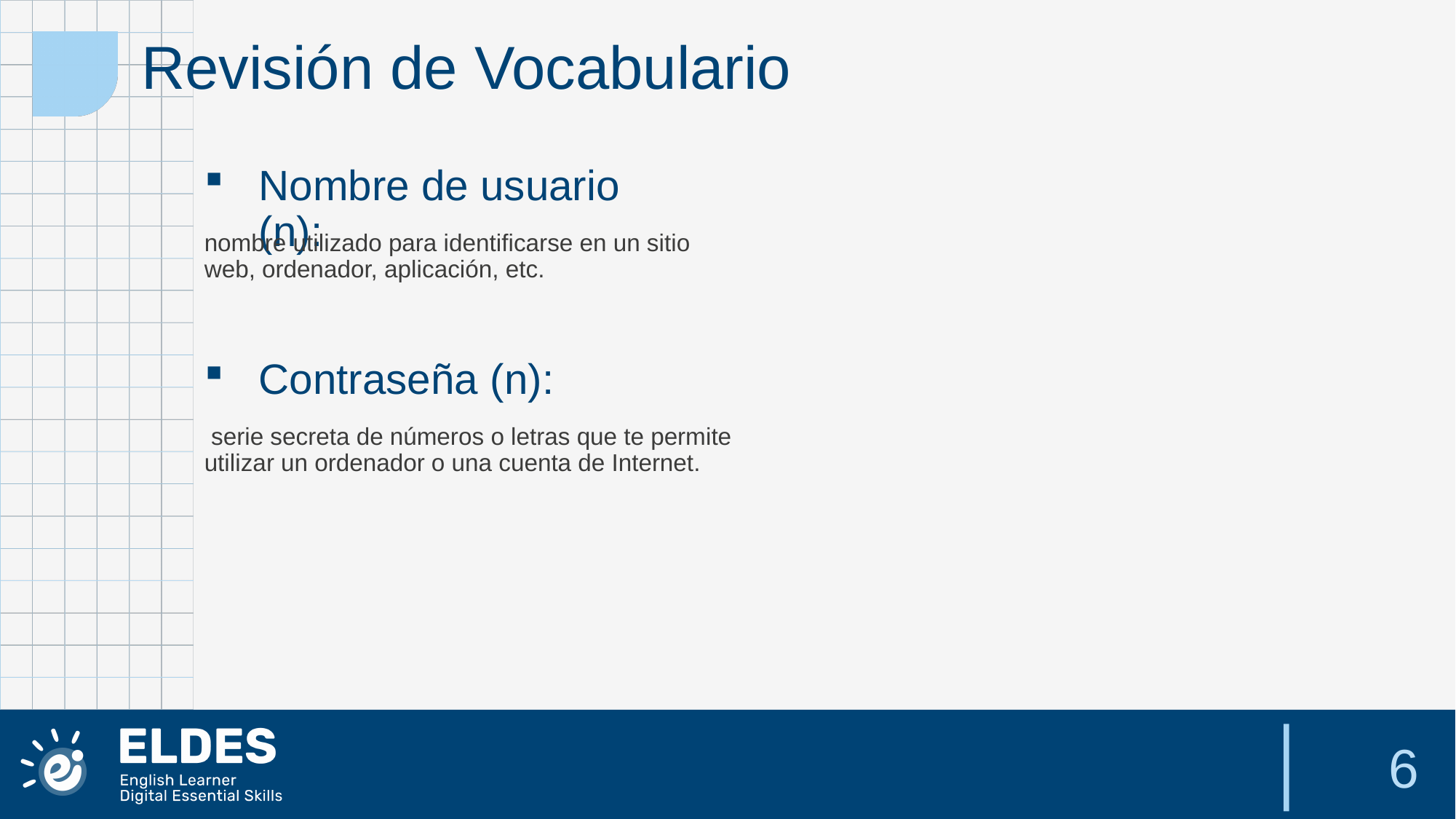

Revisión de Vocabulario
Nombre de usuario (n):

nombre utilizado para identificarse en un sitio web, ordenador, aplicación, etc.

Contraseña (n):

 serie secreta de números o letras que te permite utilizar un ordenador o una cuenta de Internet.

6